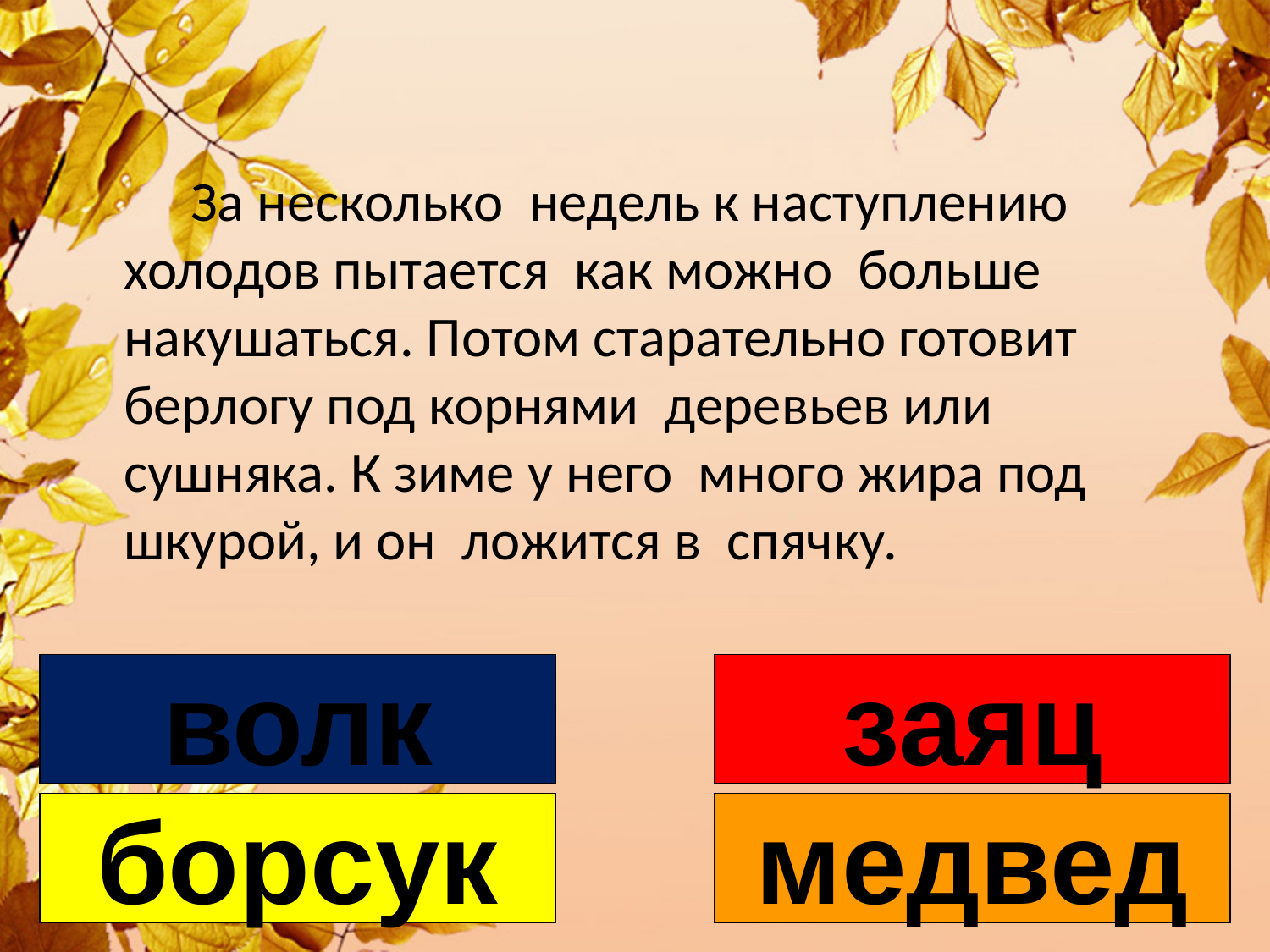

За несколько  недель к наступлению холодов пытается  как можно  больше накушаться. Потом старательно готовит берлогу под корнями  деревьев или сушняка. К зиме у него  много жира под шкурой, и он  ложится в  спячку.
волк
заяц
борсук
медвед